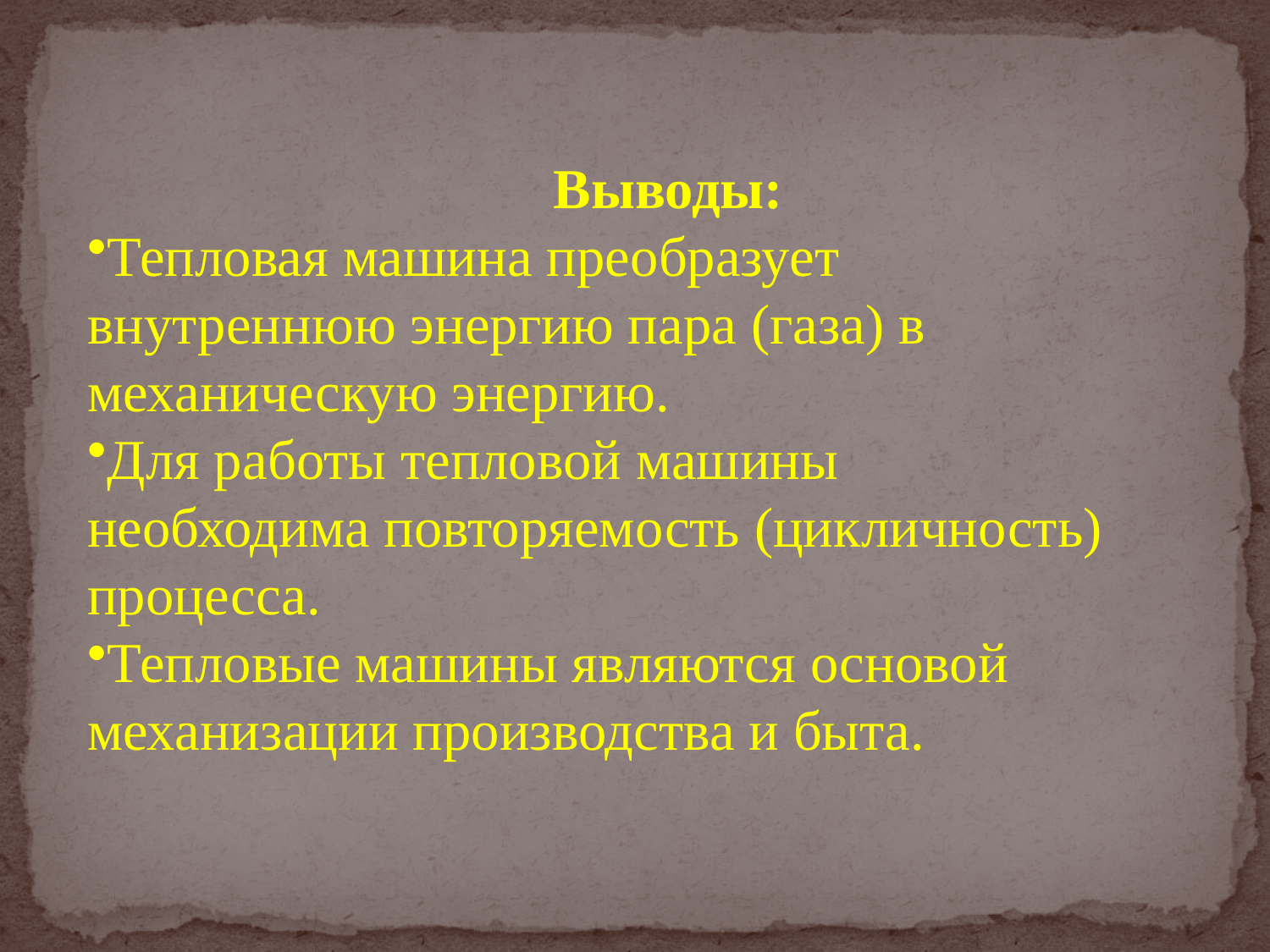

Выводы:
Тепловая машина преобразует внутреннюю энергию пара (газа) в механическую энергию.
Для работы тепловой машины необходима повторяемость (цикличность) процесса.
Тепловые машины являются основой механизации производства и быта.